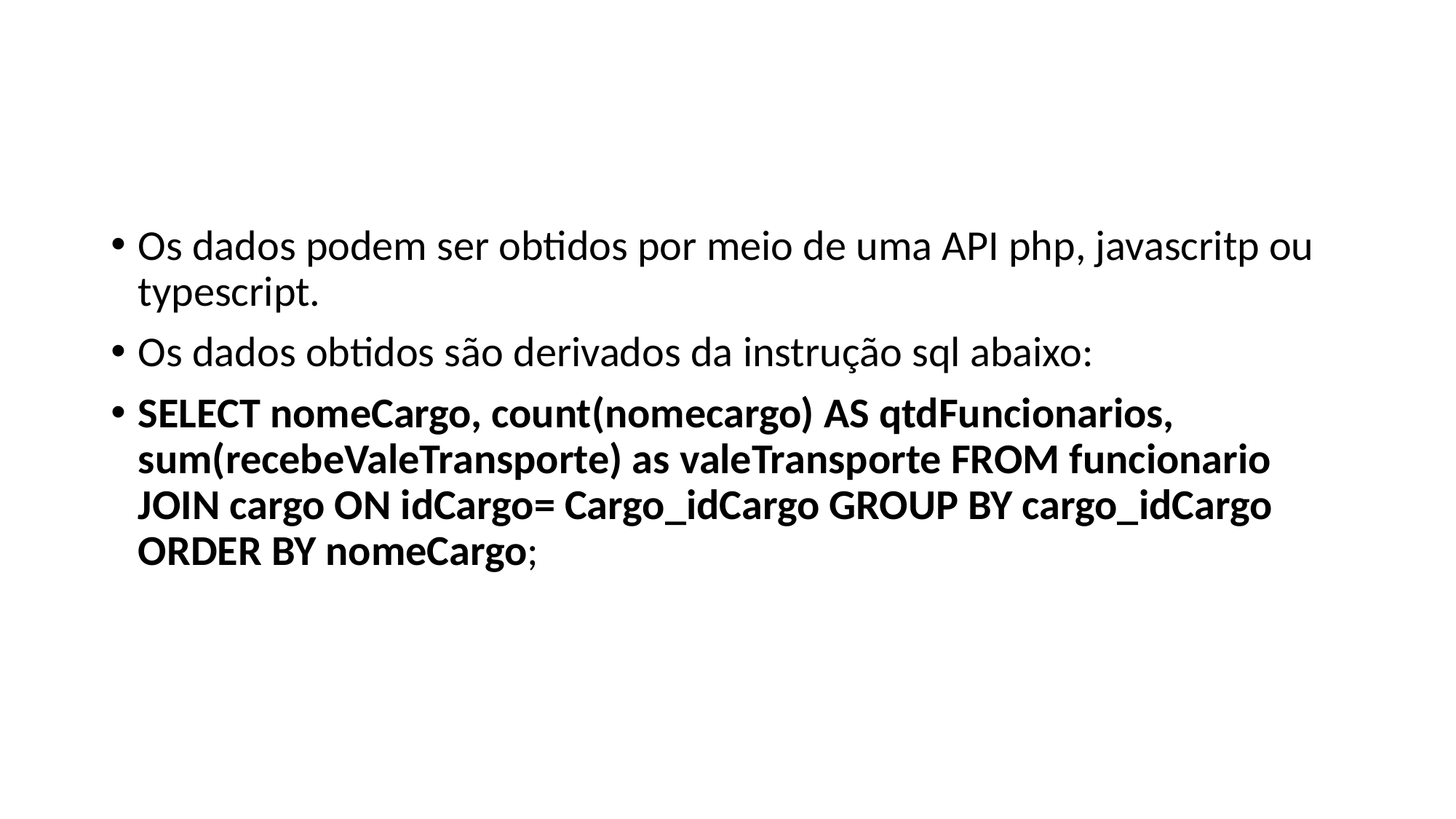

#
Os dados podem ser obtidos por meio de uma API php, javascritp ou typescript.
Os dados obtidos são derivados da instrução sql abaixo:
SELECT nomeCargo, count(nomecargo) AS qtdFuncionarios, sum(recebeValeTransporte) as valeTransporte FROM funcionario JOIN cargo ON idCargo= Cargo_idCargo GROUP BY cargo_idCargo ORDER BY nomeCargo;